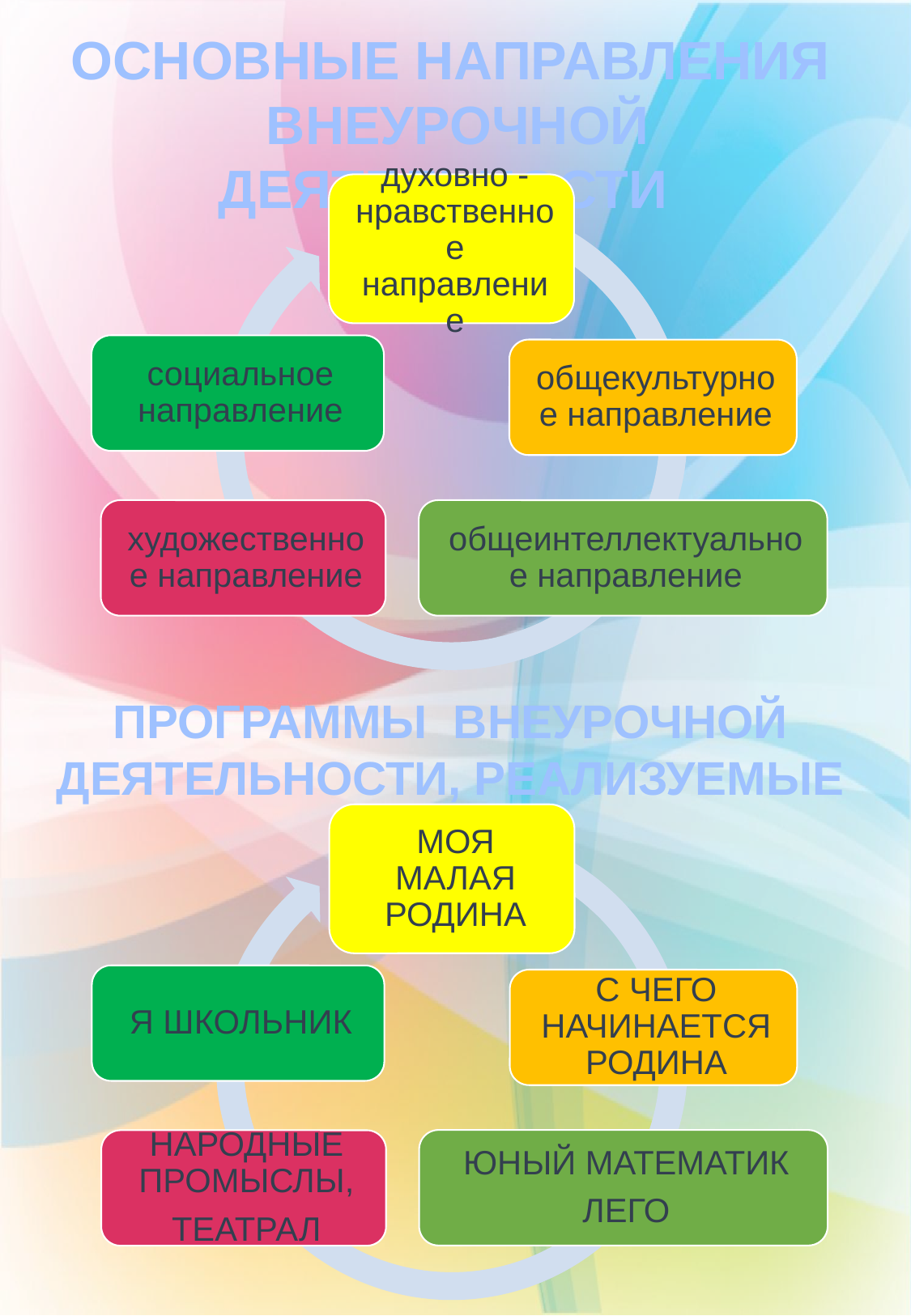

ОСНОВНЫЕ НАПРАВЛЕНИЯ
 ВНЕУРОЧНОЙ ДЕЯТЕЛЬНОСТИ
духовно - нравственное направление
общекультурное направление
общеинтеллектуальное направление
художественное направление
социальное направление
ПРОГРАММЫ  ВНЕУРОЧНОЙ ДЕЯТЕЛЬНОСТИ, РЕАЛИЗУЕМЫЕ В КЛАССЕ
МОЯ МАЛАЯ РОДИНА
С ЧЕГО НАЧИНАЕТСЯ РОДИНА
ЮНЫЙ МАТЕМАТИК
ЛЕГО
НАРОДНЫЕ ПРОМЫСЛЫ,
ТЕАТРАЛ
Я ШКОЛЬНИК